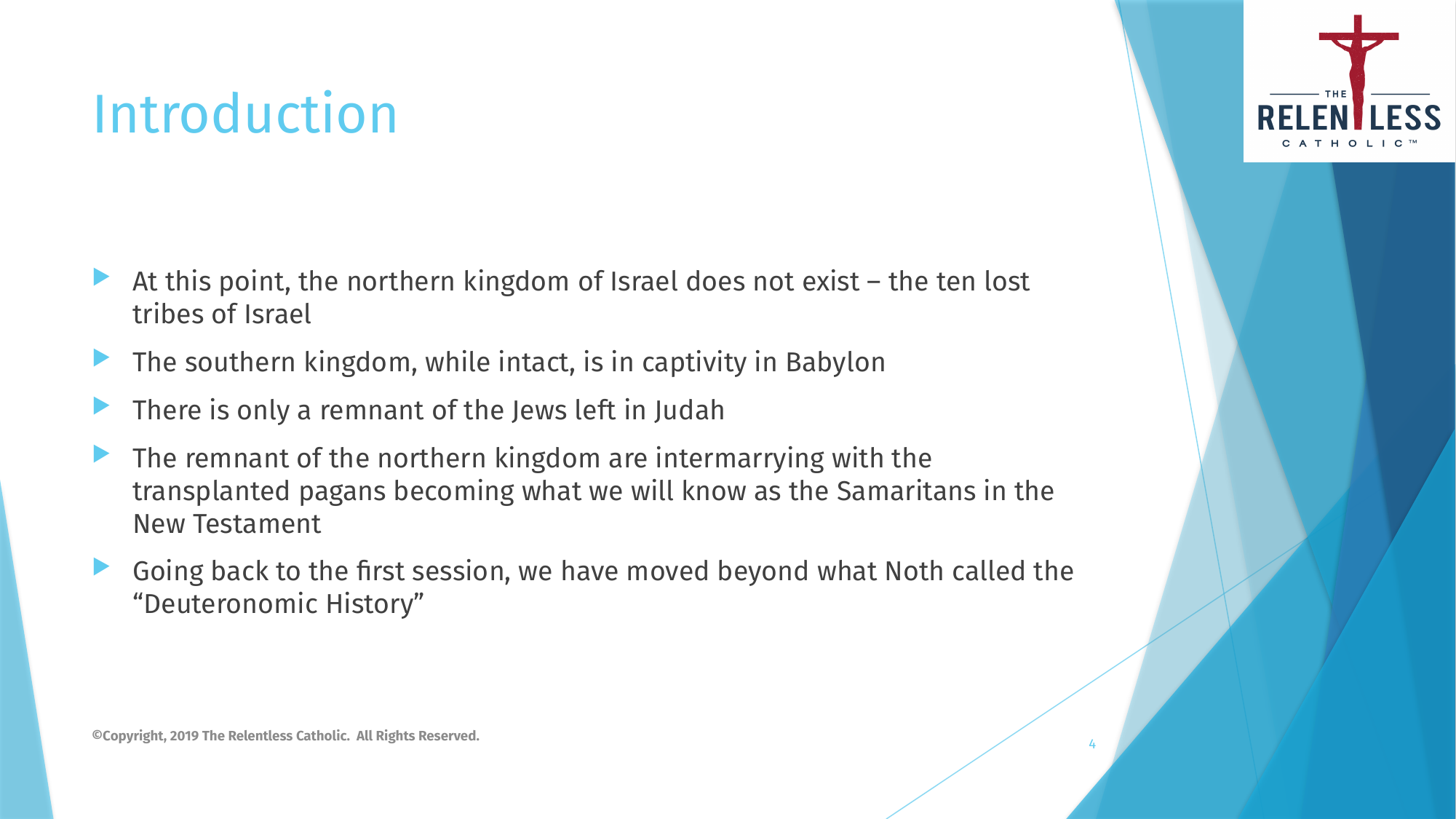

# Introduction
At this point, the northern kingdom of Israel does not exist – the ten lost tribes of Israel
The southern kingdom, while intact, is in captivity in Babylon
There is only a remnant of the Jews left in Judah
The remnant of the northern kingdom are intermarrying with the transplanted pagans becoming what we will know as the Samaritans in the New Testament
Going back to the first session, we have moved beyond what Noth called the “Deuteronomic History”
©Copyright, 2019 The Relentless Catholic.  All Rights Reserved.

4